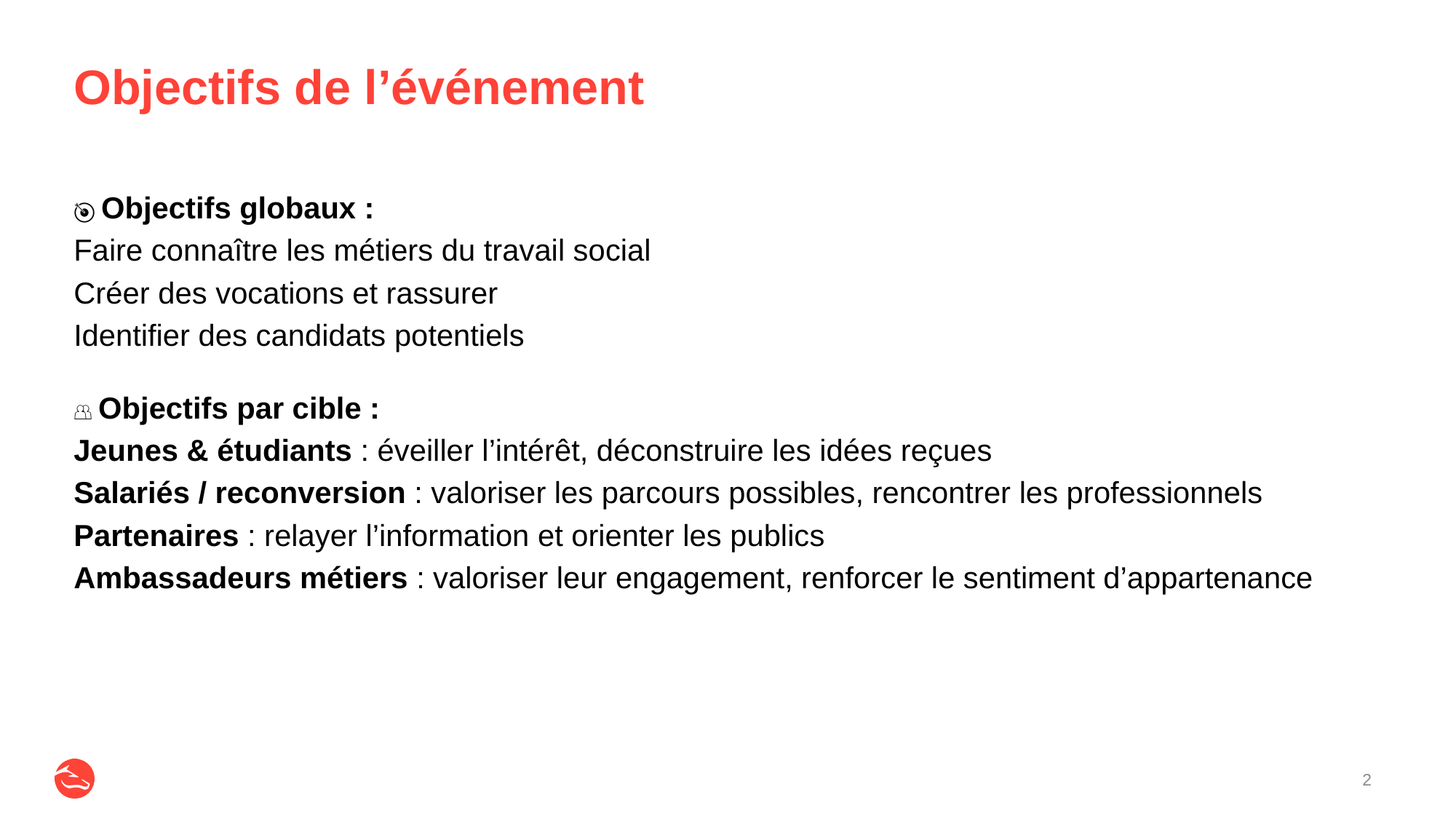

Objectifs de l’événement

🎯 Objectifs globaux :
Faire connaître les métiers du travail social
Créer des vocations et rassurer
Identifier des candidats potentiels

👥 Objectifs par cible :
Jeunes & étudiants : éveiller l’intérêt, déconstruire les idées reçues
Salariés / reconversion : valoriser les parcours possibles, rencontrer les professionnels
Partenaires : relayer l’information et orienter les publics
Ambassadeurs métiers : valoriser leur engagement, renforcer le sentiment d’appartenance

2